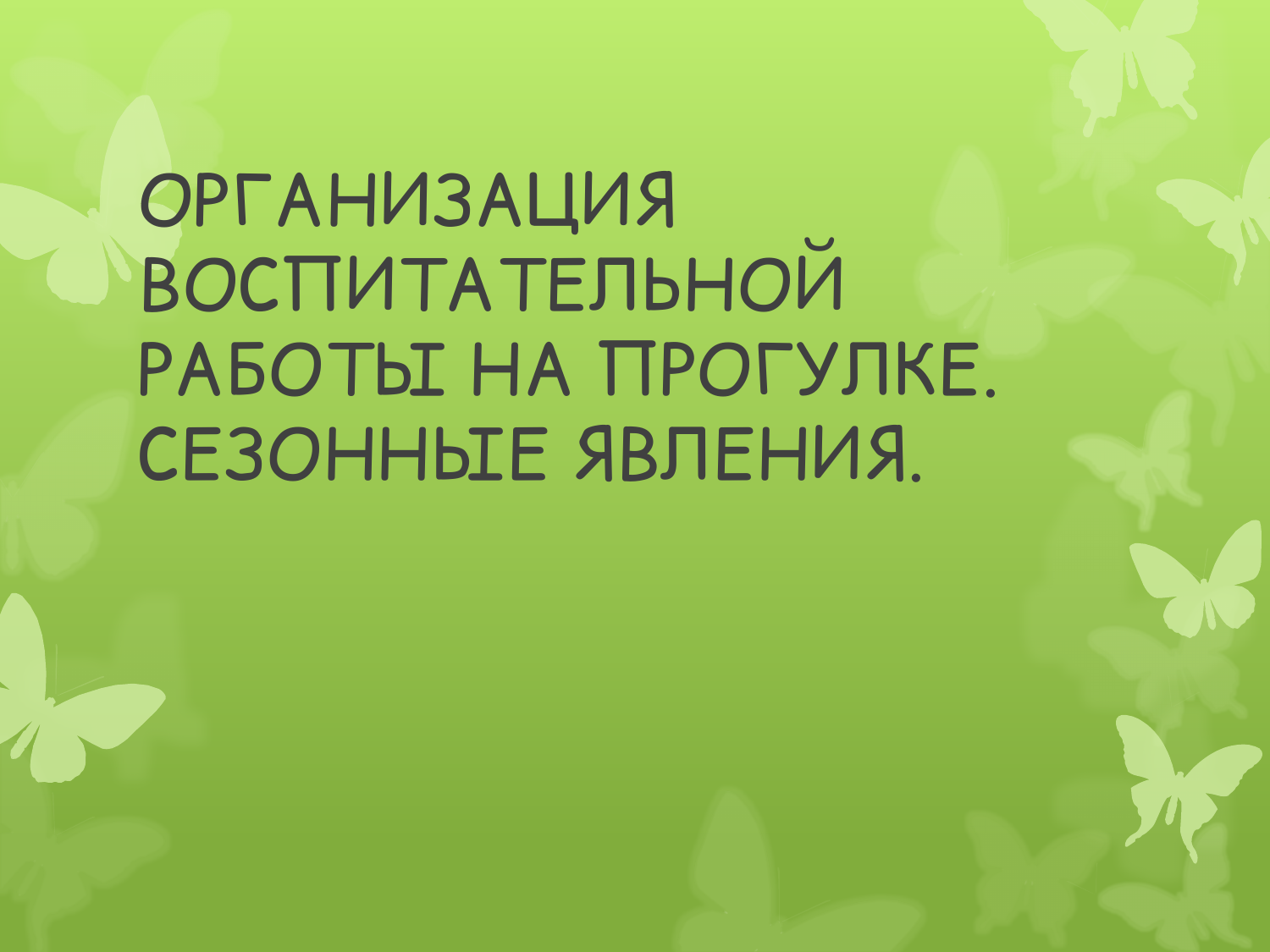

# ОРГАНИЗАЦИЯ ВОСПИТАТЕЛЬНОЙ РАБОТЫ НА ПРОГУЛКЕ. СЕЗОННЫЕ ЯВЛЕНИЯ.